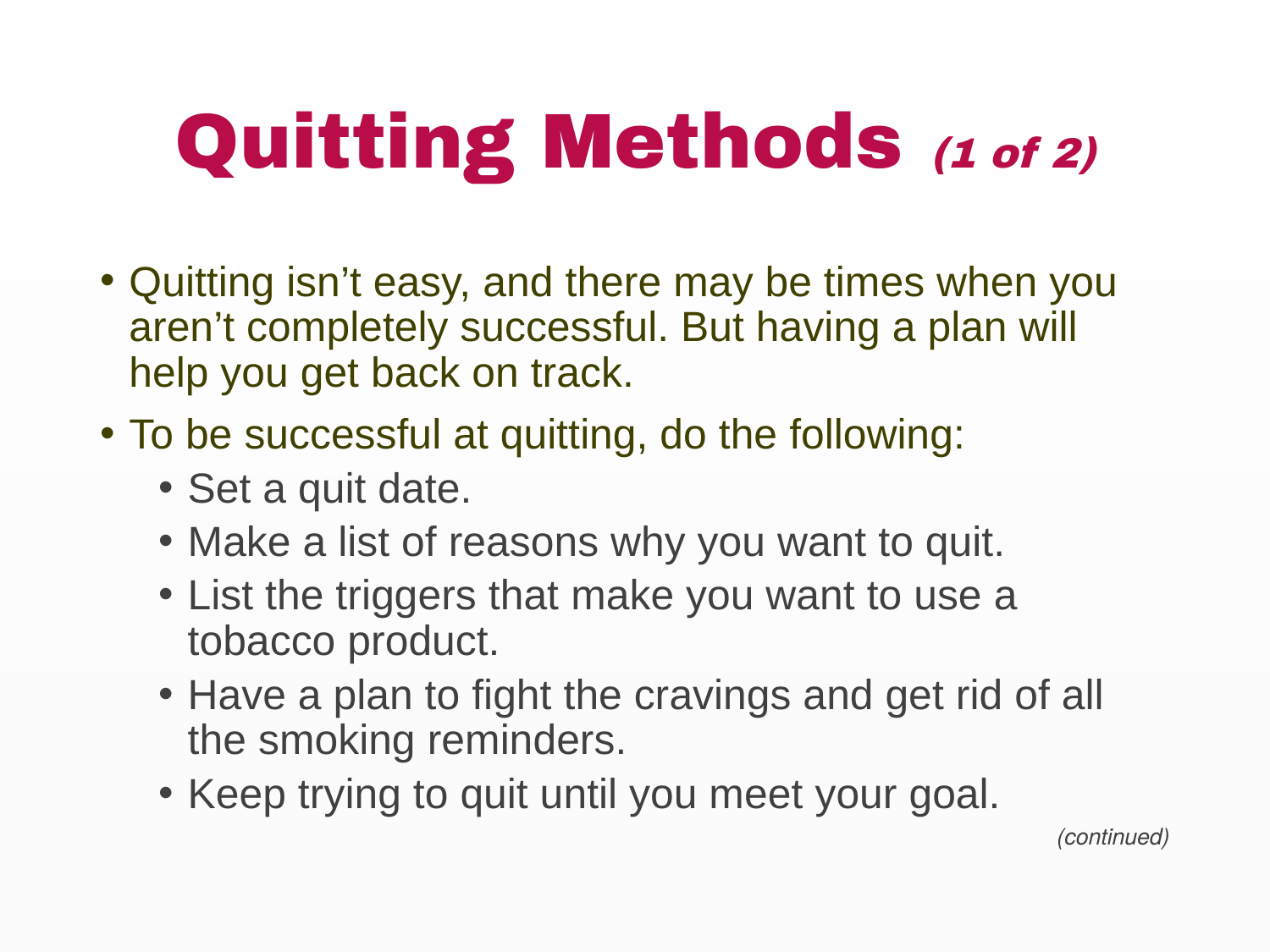

# Quitting Methods (1 of 2)
Quitting isn’t easy, and there may be times when you aren’t completely successful. But having a plan will help you get back on track.
To be successful at quitting, do the following:
Set a quit date.
Make a list of reasons why you want to quit.
List the triggers that make you want to use a tobacco product.
Have a plan to fight the cravings and get rid of all the smoking reminders.
Keep trying to quit until you meet your goal.
(continued)